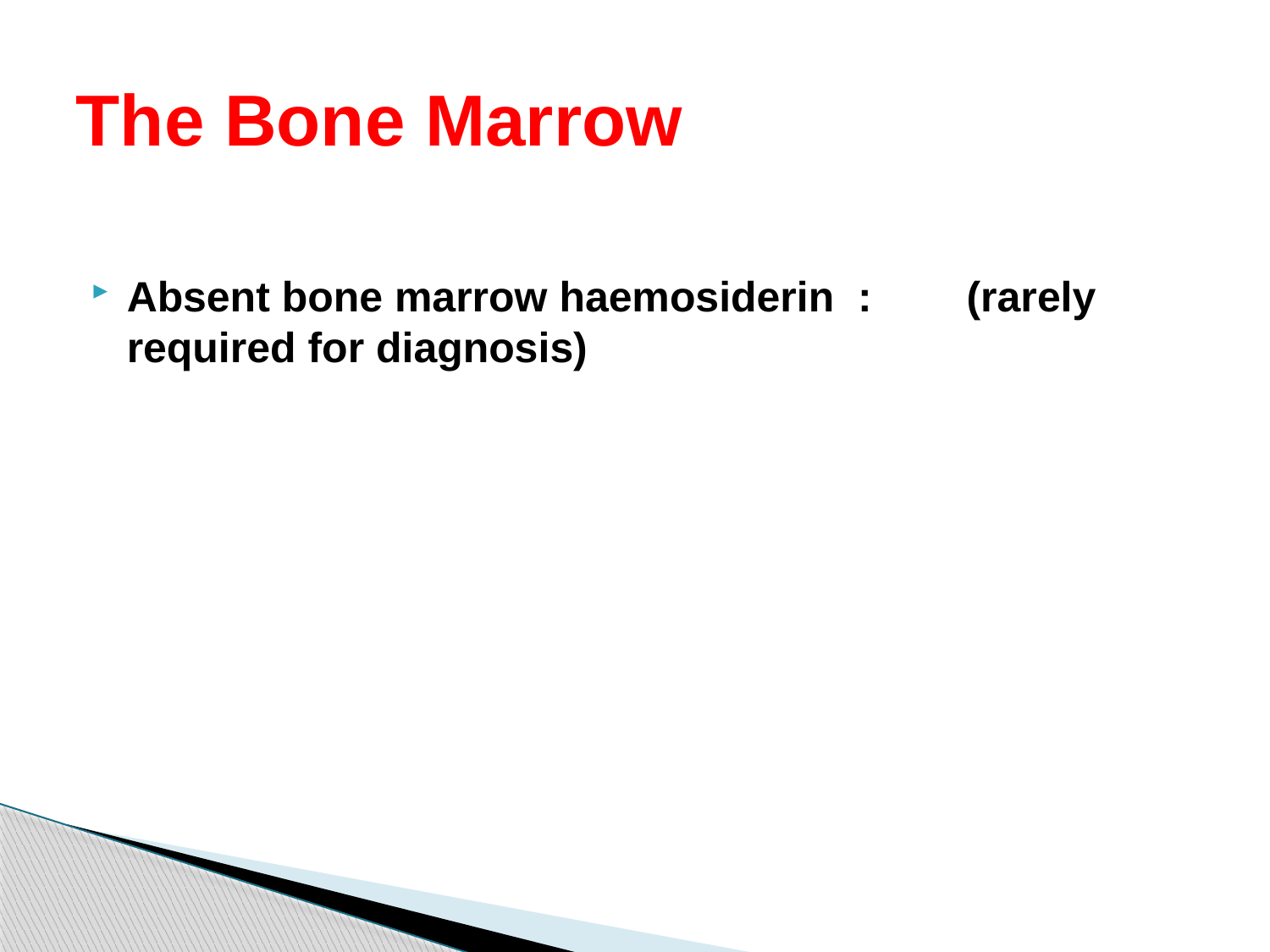

# The Bone Marrow

Absent bone marrow haemosiderin  :        (rarely required for diagnosis)